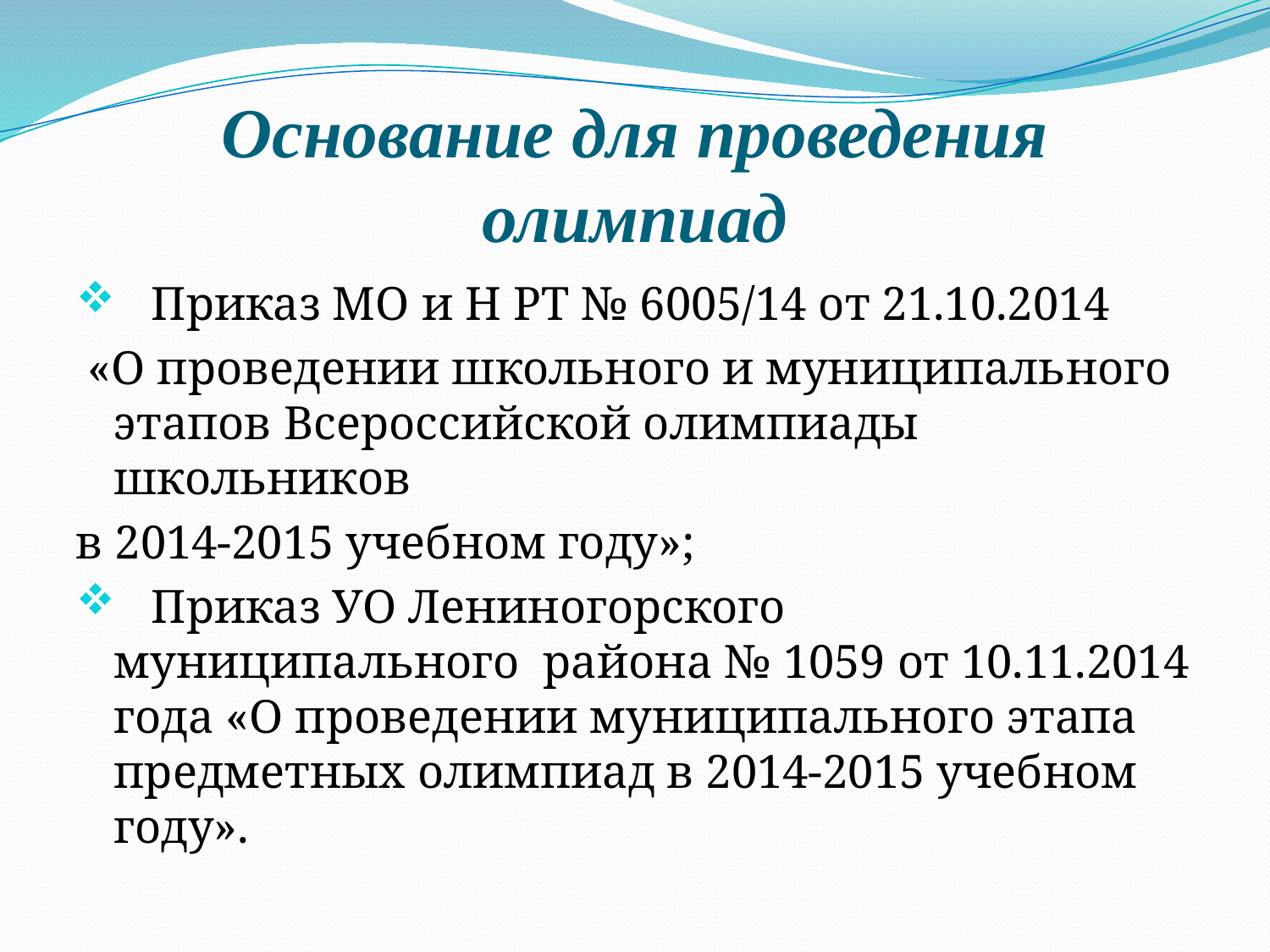

# Основание для проведения олимпиад
   Приказ МО и Н РТ № 6005/14 от 21.10.2014
 «О проведении школьного и муниципального этапов Всероссийской олимпиады школьников
в 2014-2015 учебном году»;
   Приказ УО Лениногорского муниципального  района № 1059 от 10.11.2014 года «О проведении муниципального этапа предметных олимпиад в 2014-2015 учебном году».